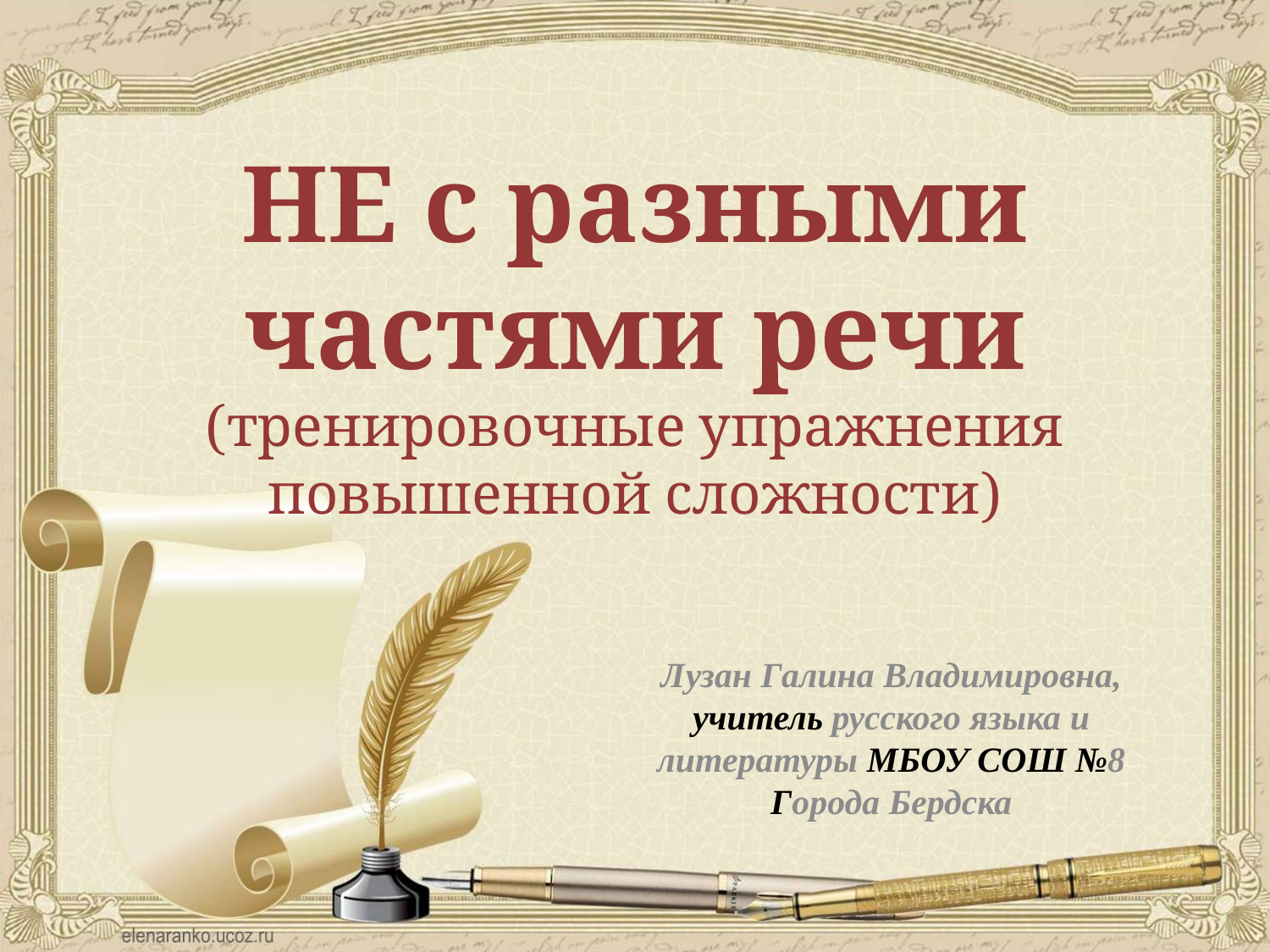

НЕ с разными частями речи
(тренировочные упражнения повышенной сложности)
Лузан Галина Владимировна,
учитель русского языка и литературы МБОУ СОШ №8
Города Бердска